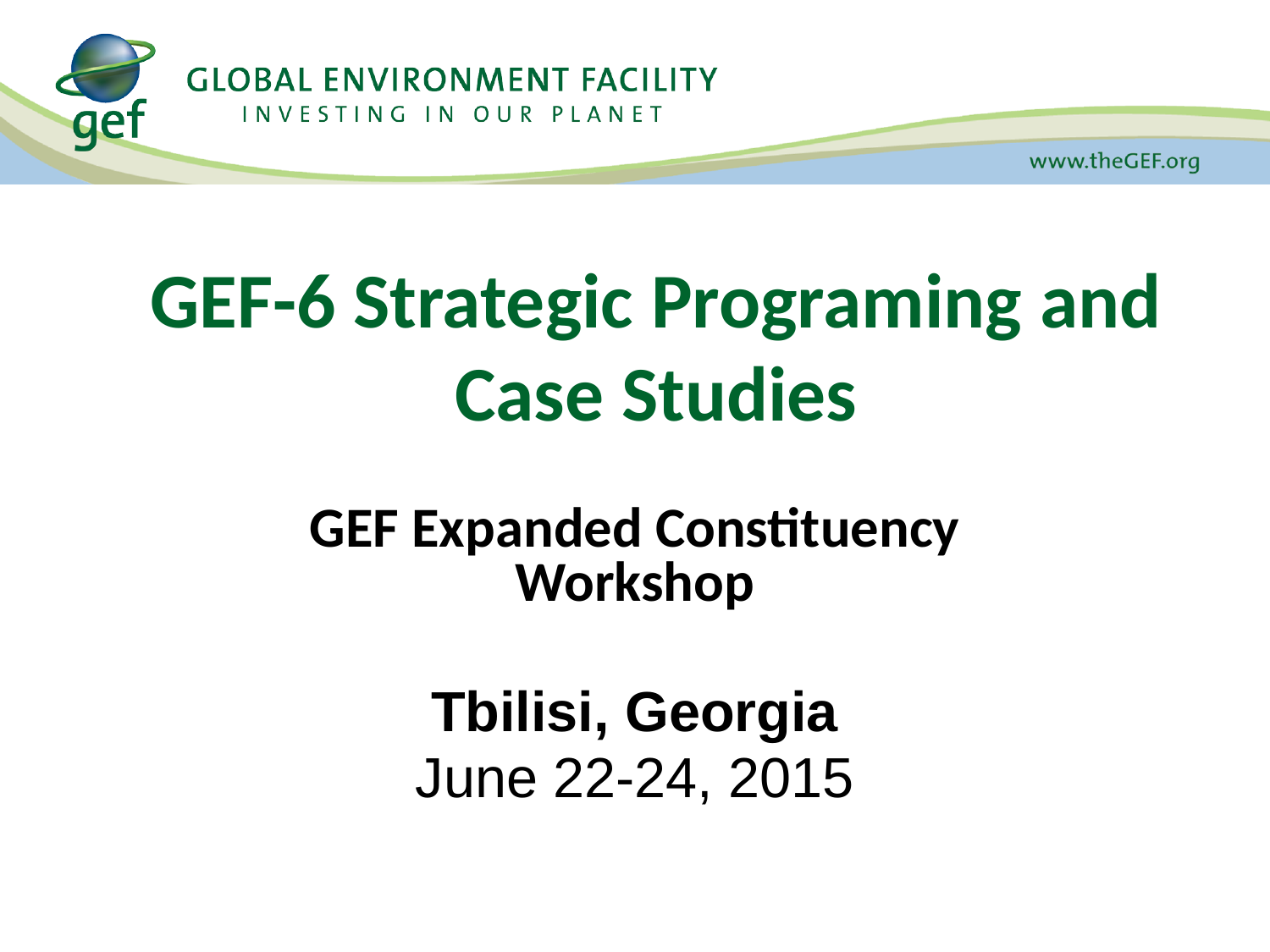

# GEF-6 Strategic Programing and Case Studies
GEF Expanded Constituency Workshop

Tbilisi, Georgia
June 22-24, 2015